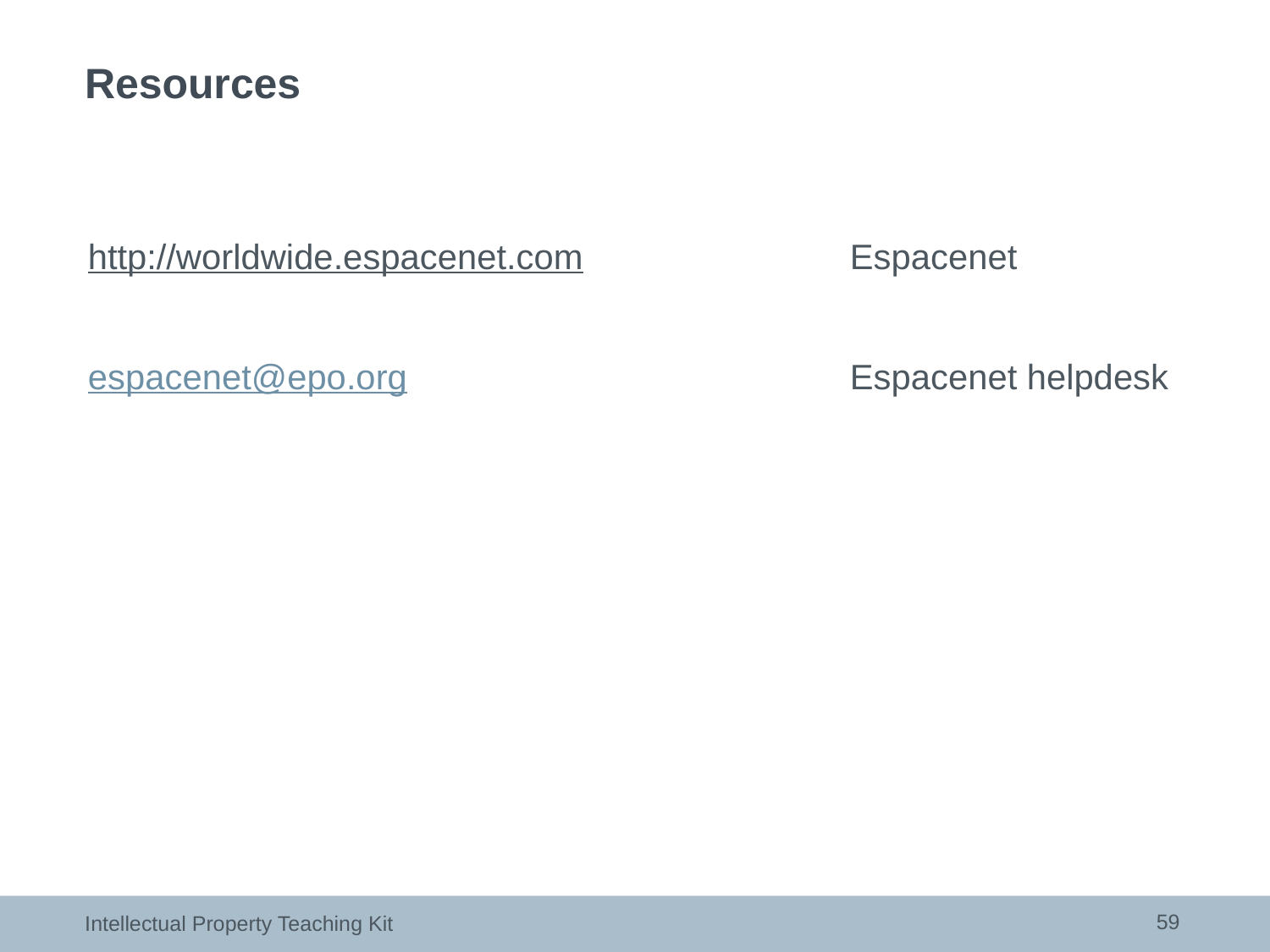

# Resources

http://worldwide.espacenet.com			Espacenet

espacenet@epo.org				Espacenet helpdesk

59
Intellectual Property Teaching Kit